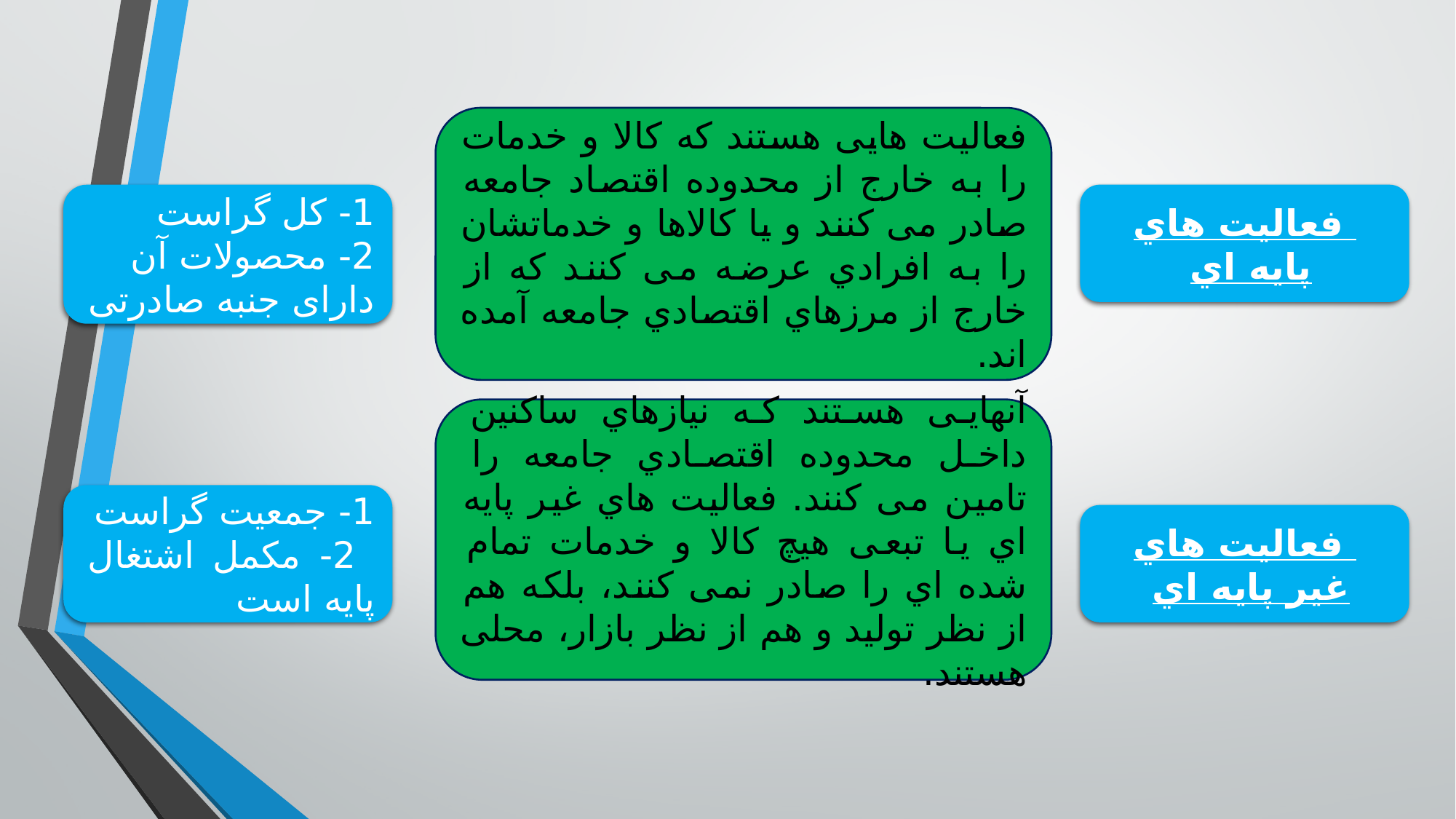

فعالیت هایی هستند که کالا و خدمات را به خارج از محدوده اقتصاد جامعه صادر می کنند و یا کالاها و خدماتشان را به افرادي عرضه می کنند که از خارج از مرزهاي اقتصادي جامعه آمده اند.
1- کل گراست
2- محصولات آن دارای جنبه صادرتی
 فعالیت هاي پایه اي
آنهایی هستند که نیازهاي ساکنین داخل محدوده اقتصادي جامعه را تامین می کنند. فعالیت هاي غیر پایه اي یا تبعی هیچ کالا و خدمات تمام شده اي را صادر نمی کنند، بلکه هم از نظر تولید و هم از نظر بازار، محلی هستند.
1- جمعیت گراست
 2- مکمل اشتغال پایه است
 فعالیت هاي غیر پایه اي